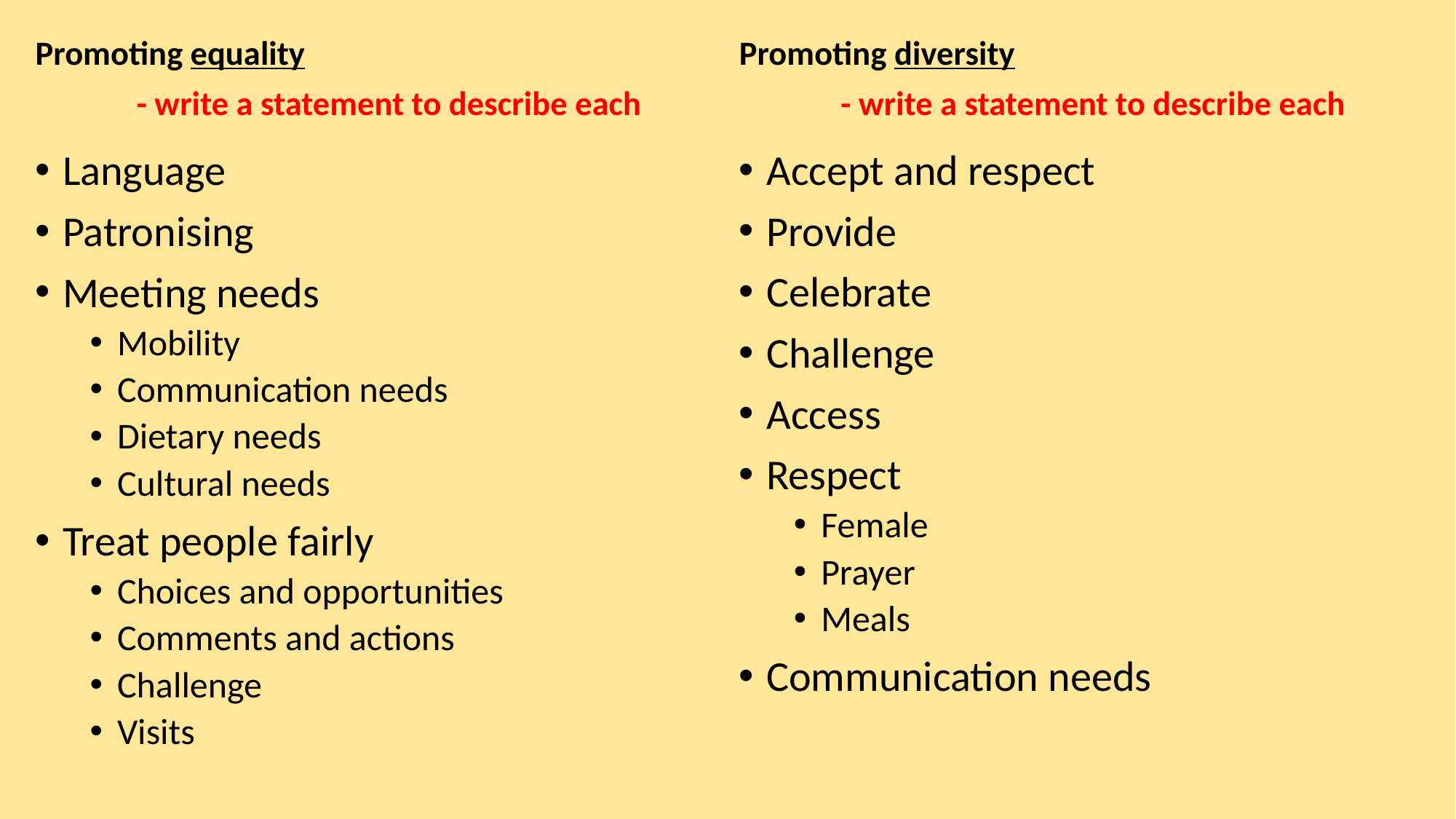

Promoting equality
	- write a statement to describe each
Promoting diversity
	- write a statement to describe each
Accept and respect
Provide
Celebrate
Challenge
Access
Respect
Female
Prayer
Meals
Communication needs

Language
Patronising
Meeting needs
Mobility
Communication needs
Dietary needs
Cultural needs
Treat people fairly
Choices and opportunities
Comments and actions
Challenge
Visits